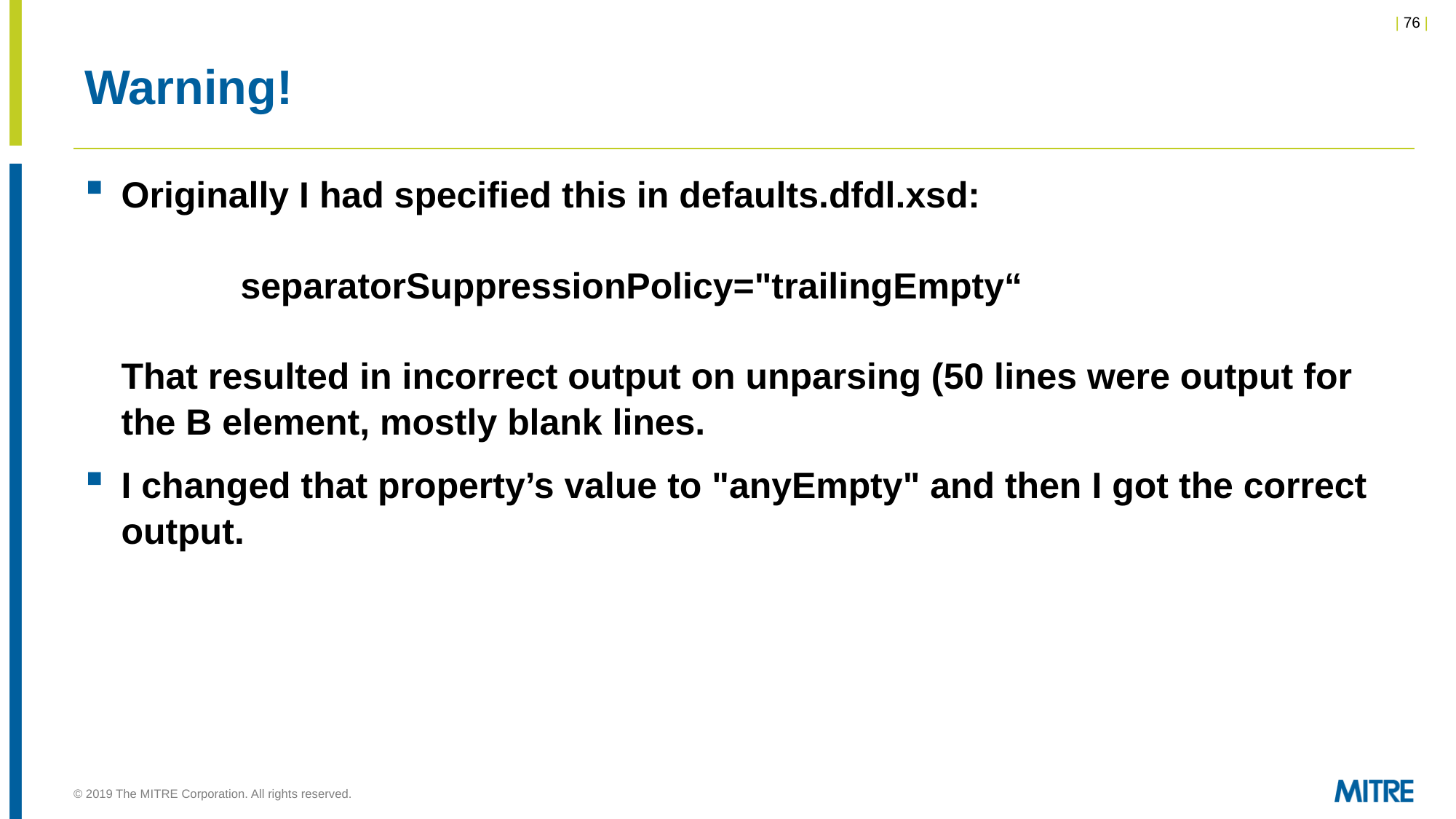

# Warning!
Originally I had specified this in defaults.dfdl.xsd:
 	 separatorSuppressionPolicy="trailingEmpty“
That resulted in incorrect output on unparsing (50 lines were output for the B element, mostly blank lines.
I changed that property’s value to "anyEmpty" and then I got the correct output.
© 2019 The MITRE Corporation. All rights reserved.